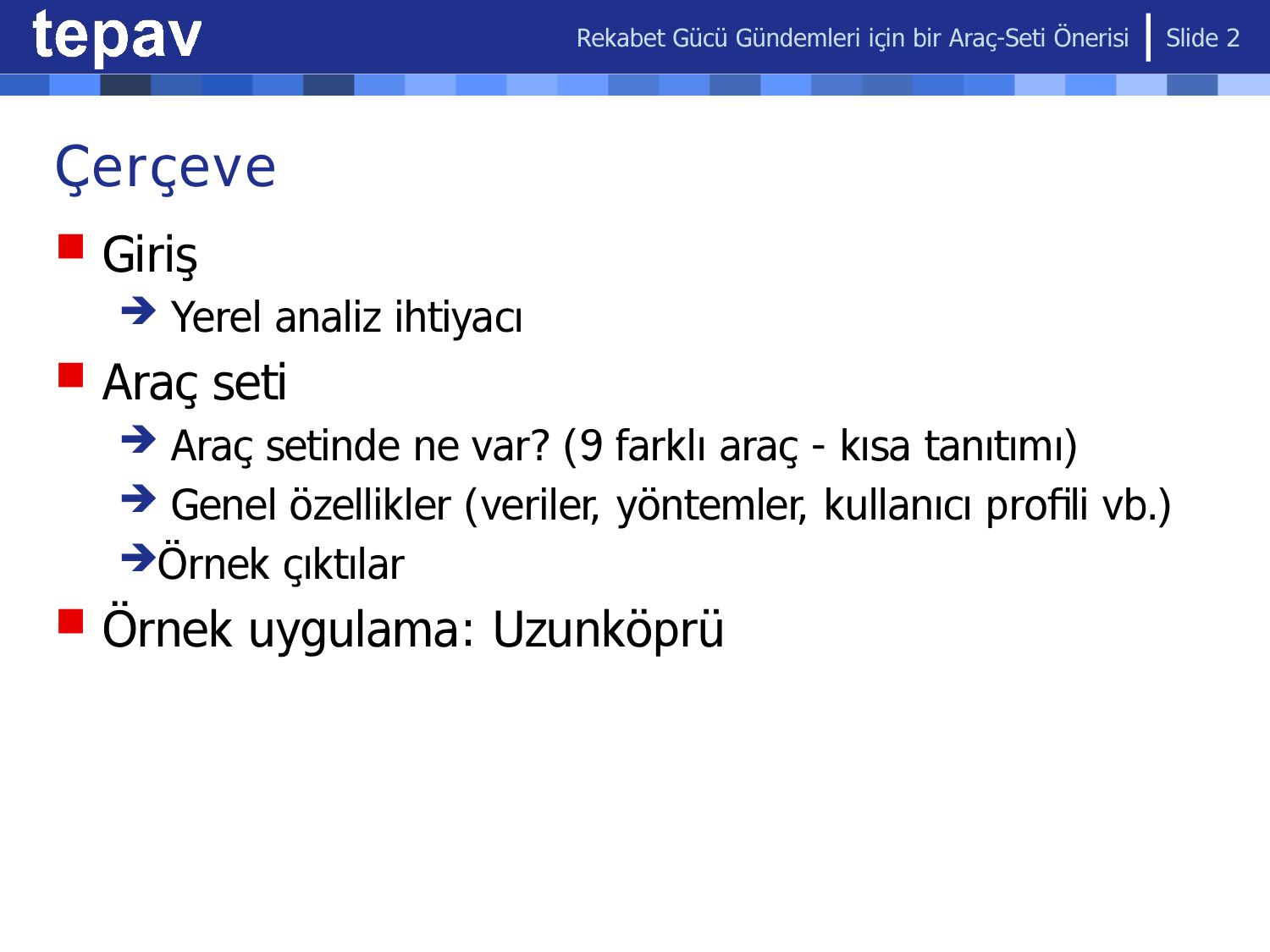

Rekabet Gücü Gündemleri için bir Araç-Seti Önerisi
Slide 2
# Çerçeve
Giriş
 Yerel analiz ihtiyacı
Araç seti
 Araç setinde ne var? (9 farklı araç - kısa tanıtımı)
 Genel özellikler (veriler, yöntemler, kullanıcı profili vb.)
Örnek çıktılar
Örnek uygulama: Uzunköprü